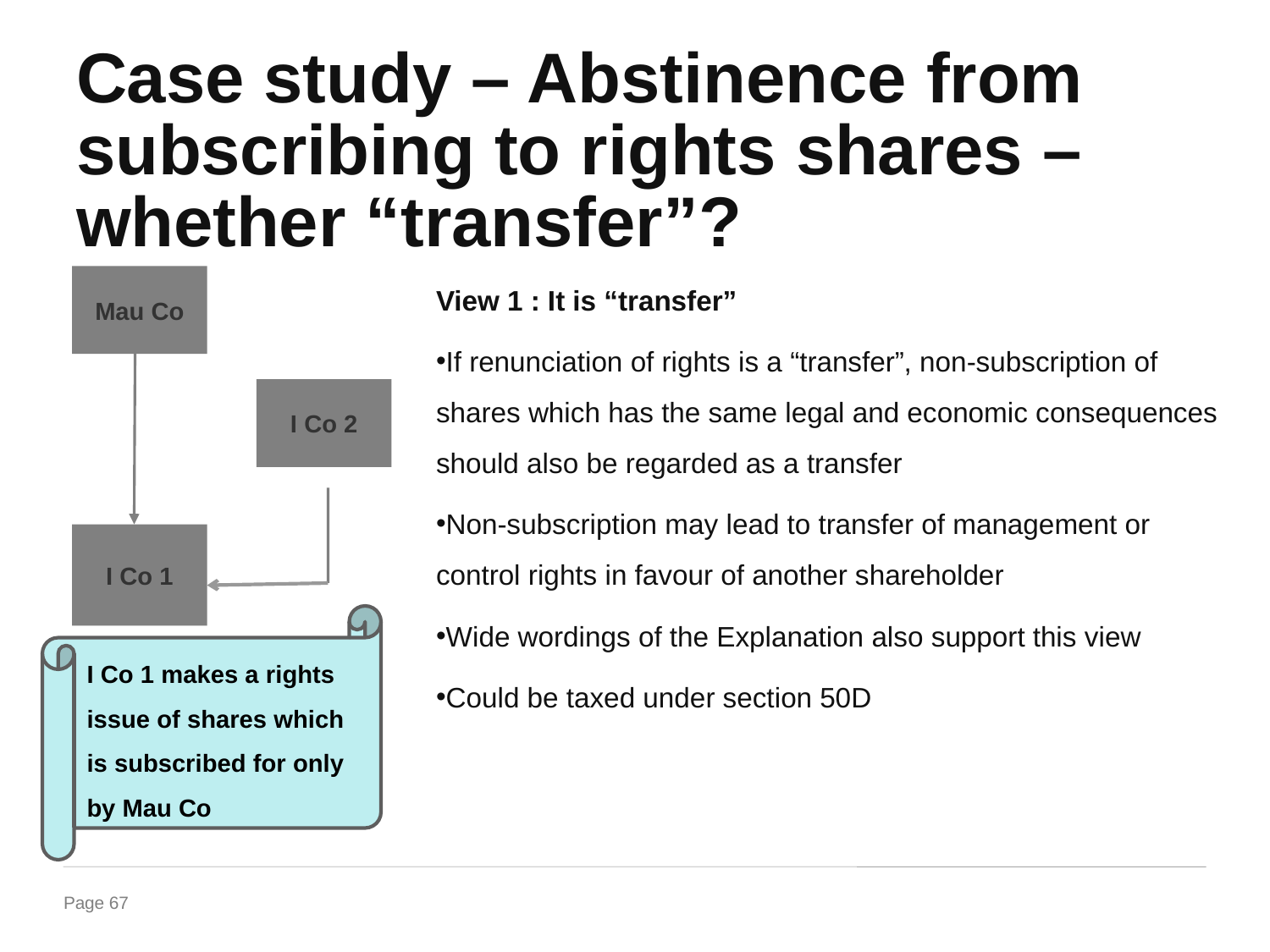

Case study – Abstinence from subscribing to rights shares – whether “transfer”?
View 1 : It is “transfer”
If renunciation of rights is a “transfer”, non-subscription of shares which has the same legal and economic consequences should also be regarded as a transfer
Non-subscription may lead to transfer of management or control rights in favour of another shareholder
Wide wordings of the Explanation also support this view
Could be taxed under section 50D
Mau Co

I Co 2
I Co 1
45%

55%
I Co 1 makes a rights issue of shares which is subscribed for only by Mau Co